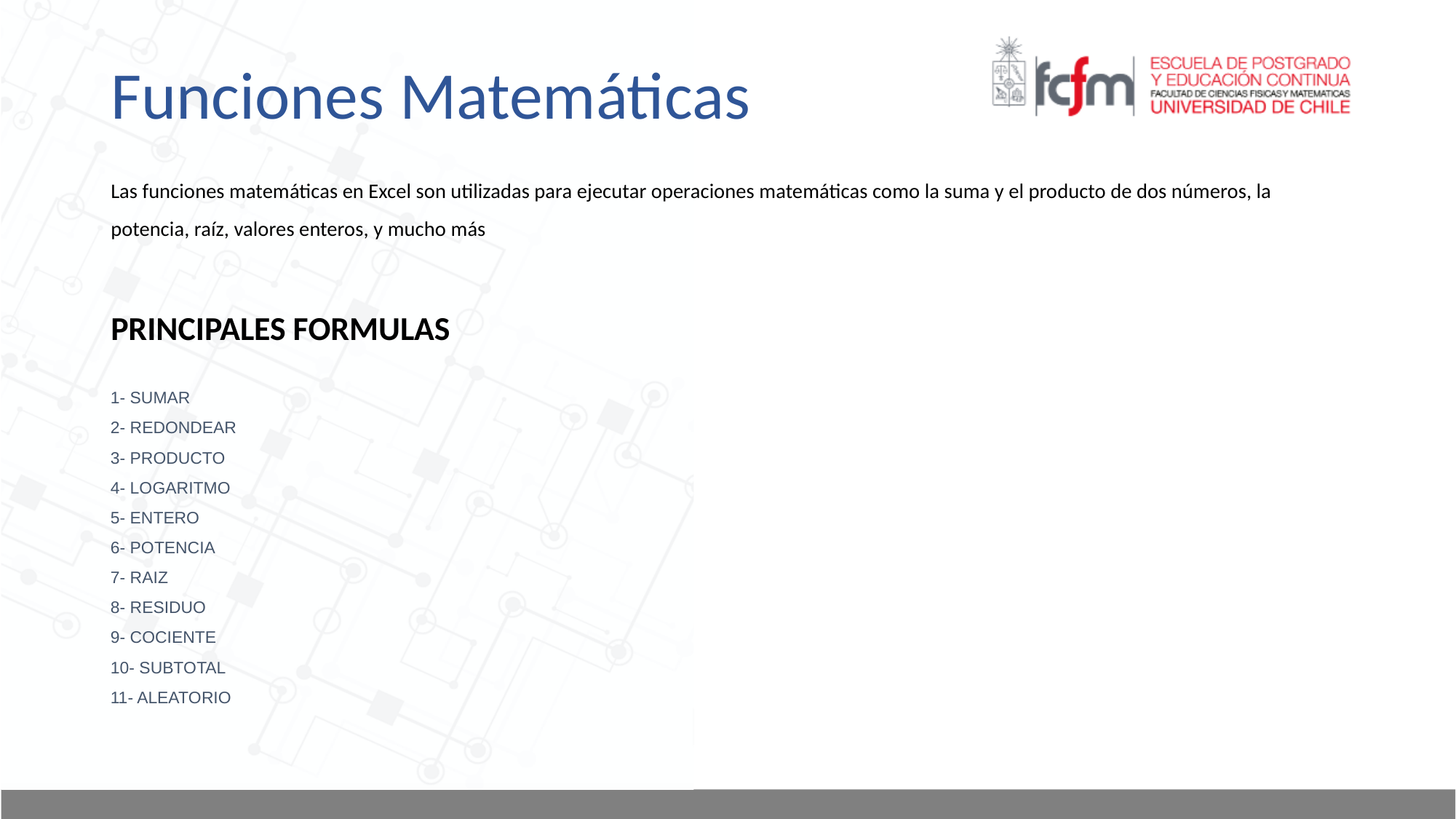

# Funciones Matemáticas
Las funciones matemáticas en Excel son utilizadas para ejecutar operaciones matemáticas como la suma y el producto de dos números, la potencia, raíz, valores enteros, y mucho más
PRINCIPALES FORMULAS
1- SUMAR
2- REDONDEAR
3- PRODUCTO
4- LOGARITMO
5- ENTERO
6- POTENCIA
7- RAIZ
8- RESIDUO
9- COCIENTE
10- SUBTOTAL
11- ALEATORIO